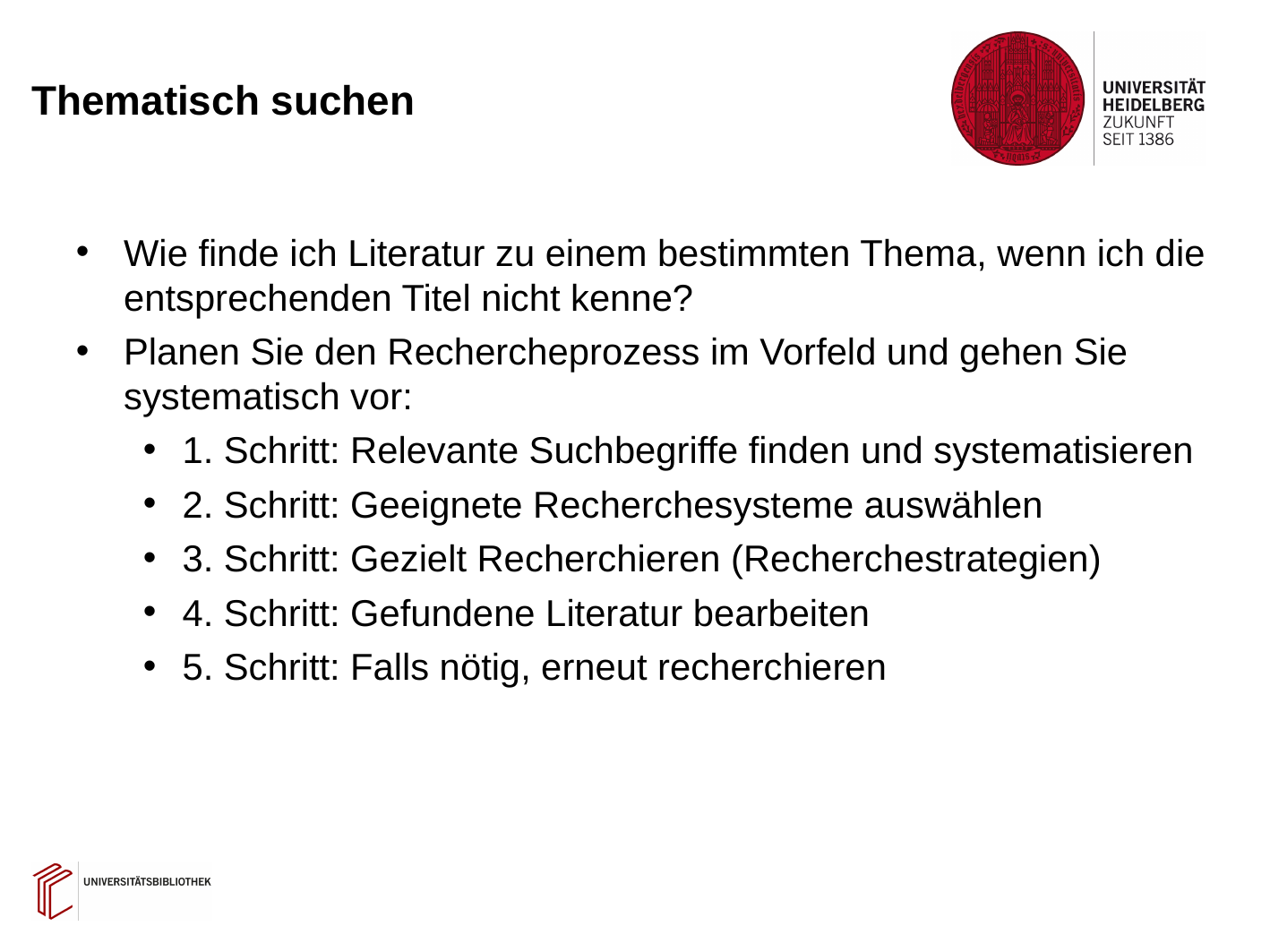

# Thematisch suchen
Wie finde ich Literatur zu einem bestimmten Thema, wenn ich die entsprechenden Titel nicht kenne?
Planen Sie den Rechercheprozess im Vorfeld und gehen Sie systematisch vor:
1. Schritt: Relevante Suchbegriffe finden und systematisieren
2. Schritt: Geeignete Recherchesysteme auswählen
3. Schritt: Gezielt Recherchieren (Recherchestrategien)
4. Schritt: Gefundene Literatur bearbeiten
5. Schritt: Falls nötig, erneut recherchieren
35